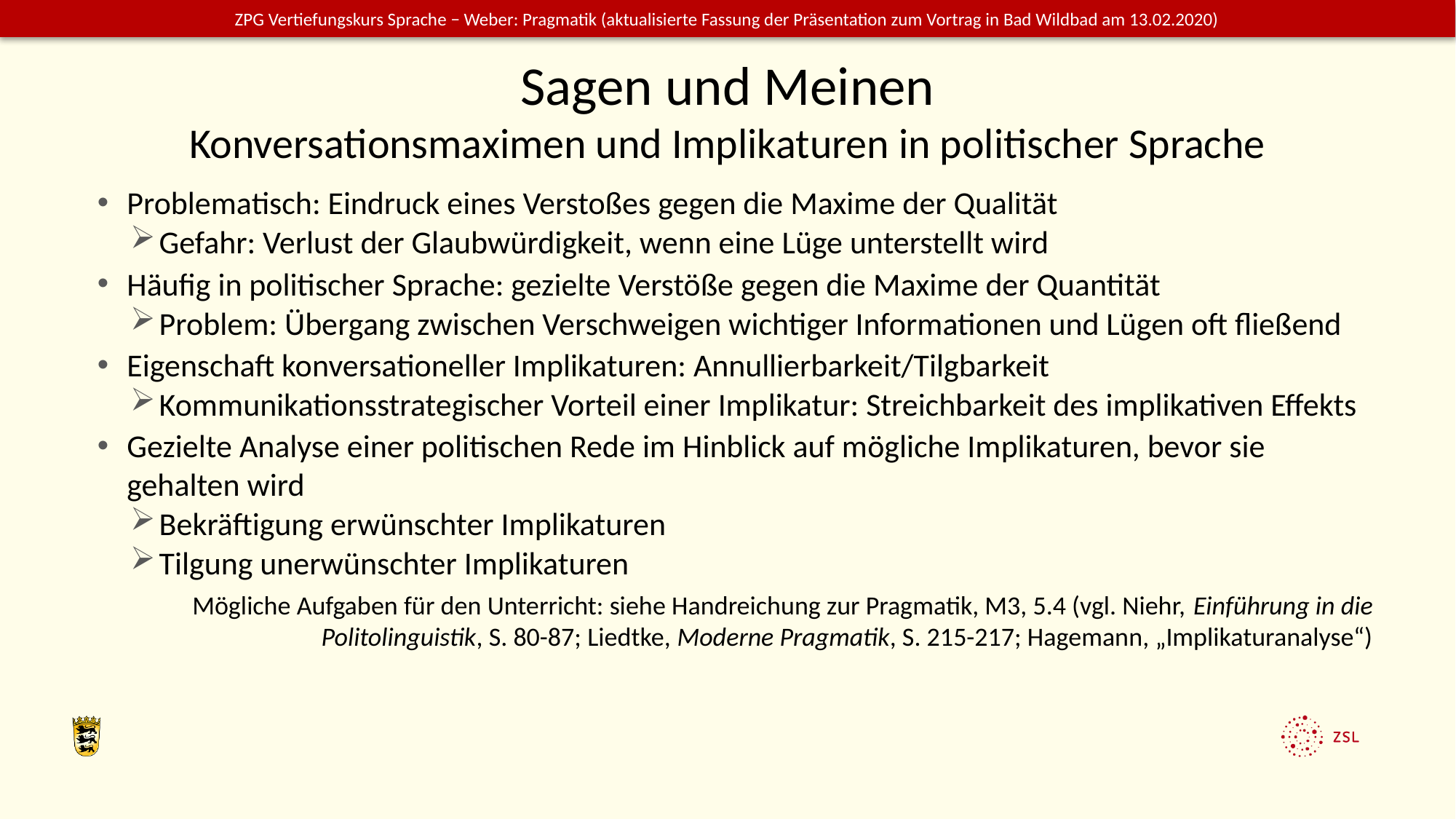

# Sagen und Meinen Konversationsmaximen und Implikaturen in politischer Sprache
Problematisch: Eindruck eines Verstoßes gegen die Maxime der Qualität
Gefahr: Verlust der Glaubwürdigkeit, wenn eine Lüge unterstellt wird
Häufig in politischer Sprache: gezielte Verstöße gegen die Maxime der Quantität
Problem: Übergang zwischen Verschweigen wichtiger Informationen und Lügen oft fließend
Eigenschaft konversationeller Implikaturen: Annullierbarkeit/Tilgbarkeit
Kommunikationsstrategischer Vorteil einer Implikatur: Streichbarkeit des implikativen Effekts
Gezielte Analyse einer politischen Rede im Hinblick auf mögliche Implikaturen, bevor sie gehalten wird
Bekräftigung erwünschter Implikaturen
Tilgung unerwünschter Implikaturen
Mögliche Aufgaben für den Unterricht: siehe Handreichung zur Pragmatik, M3, 5.4 (vgl. Niehr, Einführung in die Politolinguistik, S. 80-87; Liedtke, Moderne Pragmatik, S. 215-217; Hagemann, „Implikaturanalyse“)